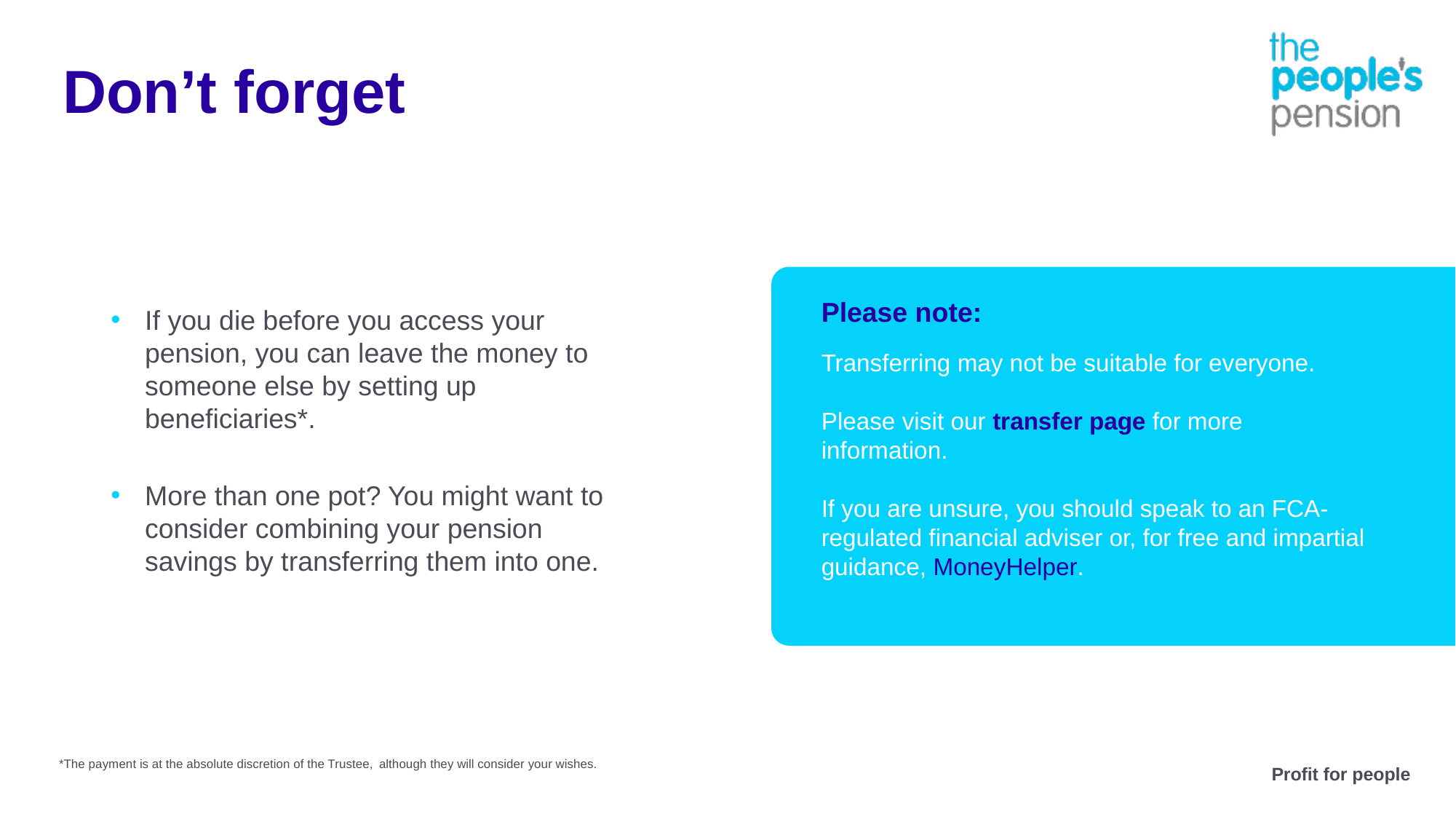

Don’t forget

Please note:

Transferring may not be suitable for everyone.
Please visit the transfer page on
The People’s Pension website for more information.

If you are unsure, you should speak to a financial adviser.

If you die before you access your pension, you can leave the money to someone else by setting up beneficiaries*.

Please note:

Transferring may not be suitable for everyone.
Please visit our transfer page for more information.

If you are unsure, you should speak to an FCA-regulated financial adviser or, for free and impartial guidance, MoneyHelper.

More than one pot? You might want to consider combining your pension savings by transferring them into one.
*The payment is at the absolute discretion of the Trustee, although they will consider your wishes.